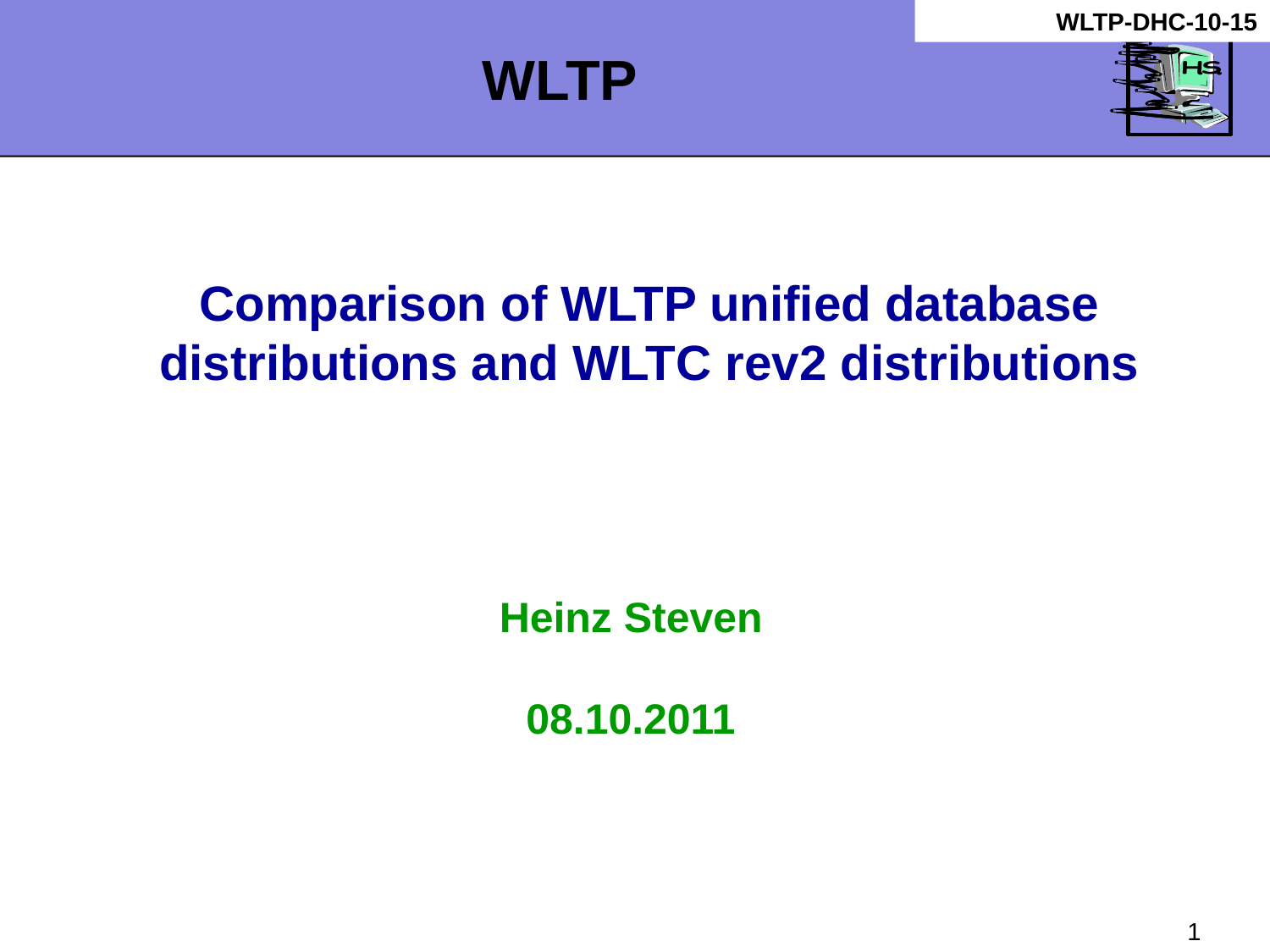

WLTP-DHC-10-15
WLTP
#
Comparison of WLTP unified database distributions and WLTC rev2 distributions

Heinz Steven

08.10.2011

1